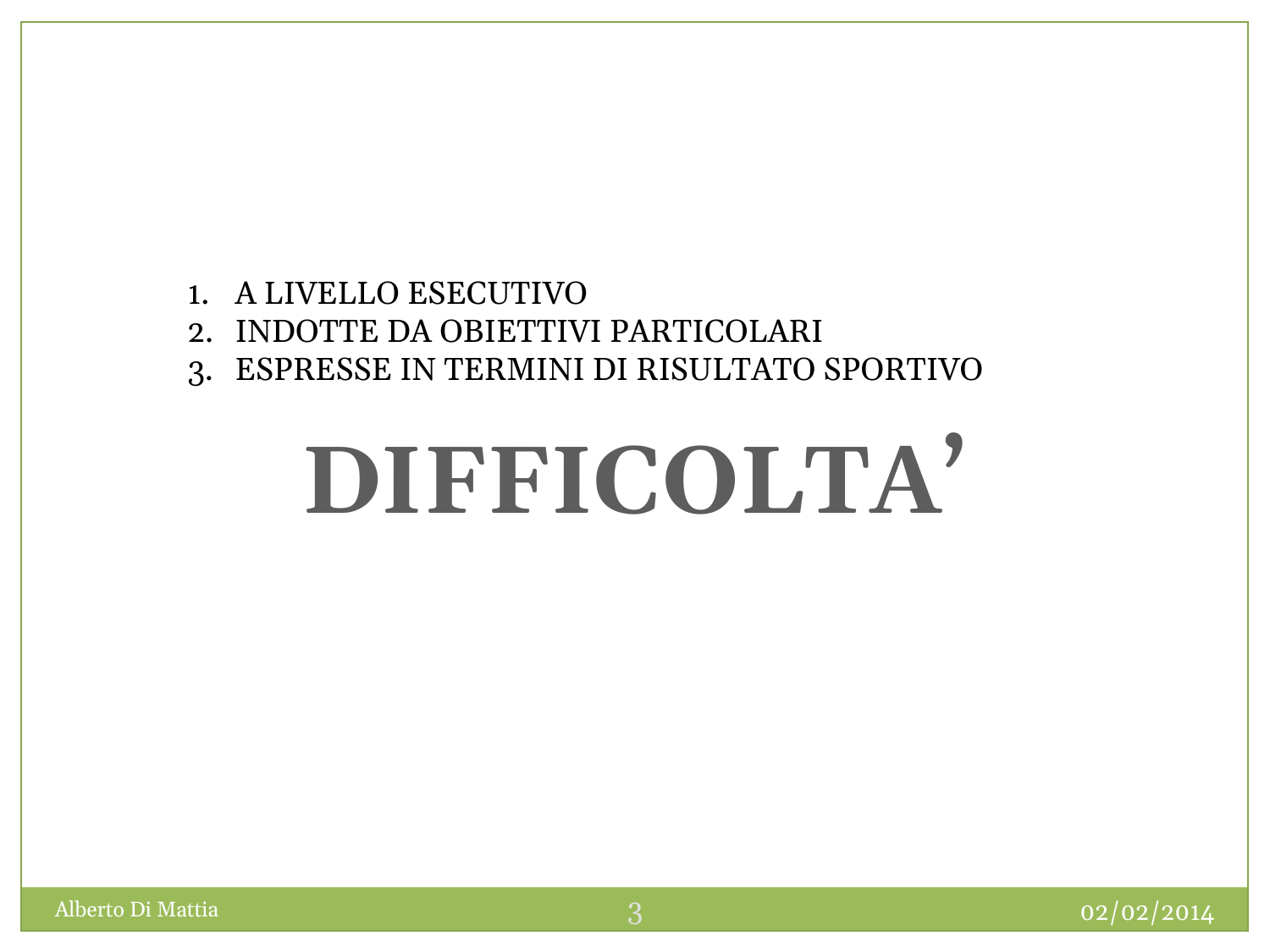

A LIVELLO ESECUTIVO
INDOTTE DA OBIETTIVI PARTICOLARI
ESPRESSE IN TERMINI DI RISULTATO SPORTIVO

DIFFICOLTA’
3
02/02/2014
Alberto Di Mattia